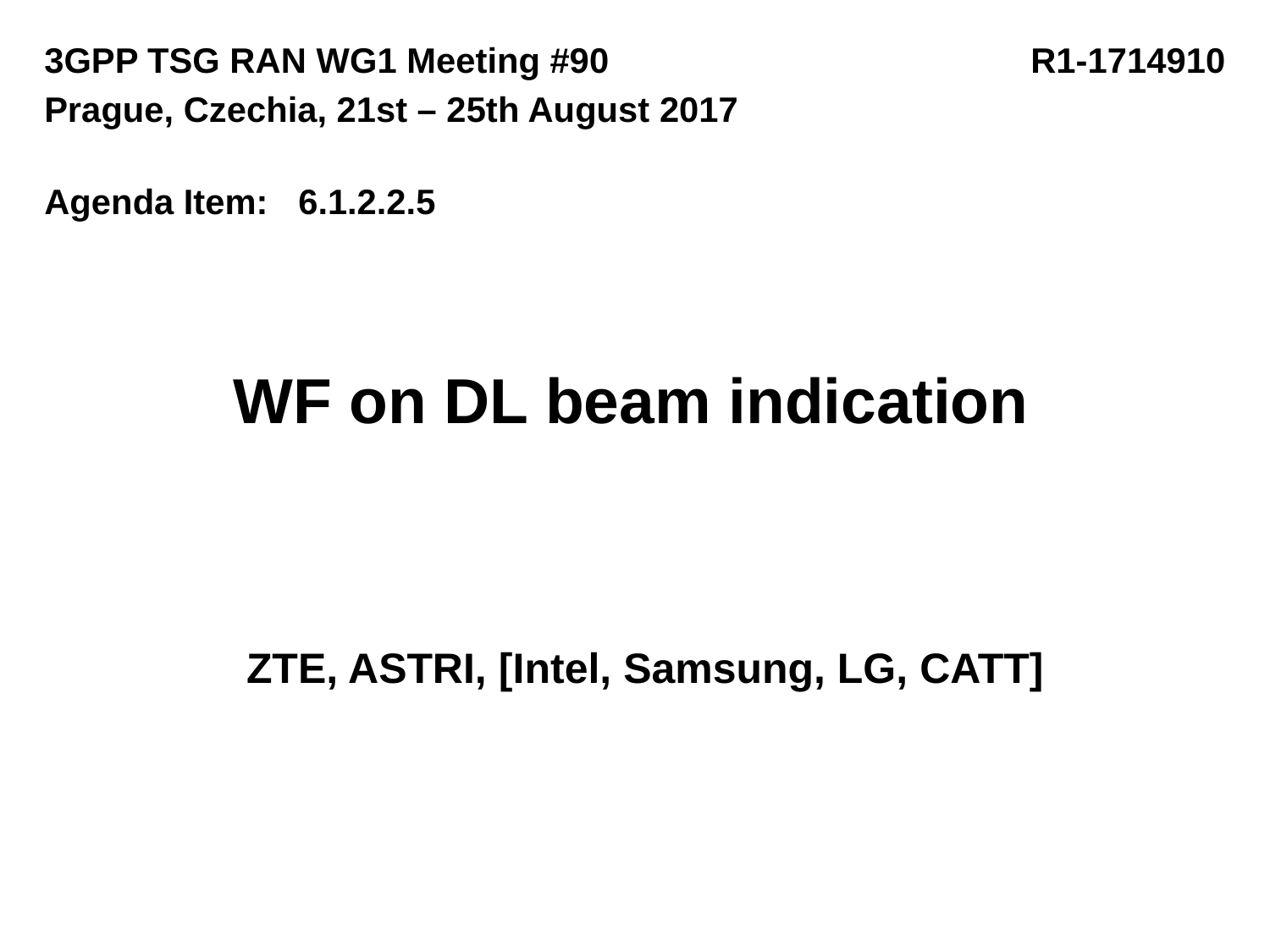

3GPP TSG RAN WG1 Meeting #90			          R1-1714910
Prague, Czechia, 21st – 25th August 2017

Agenda Item:	6.1.2.2.5

# WF on DL beam indication
ZTE, ASTRI, [Intel, Samsung, LG, CATT]